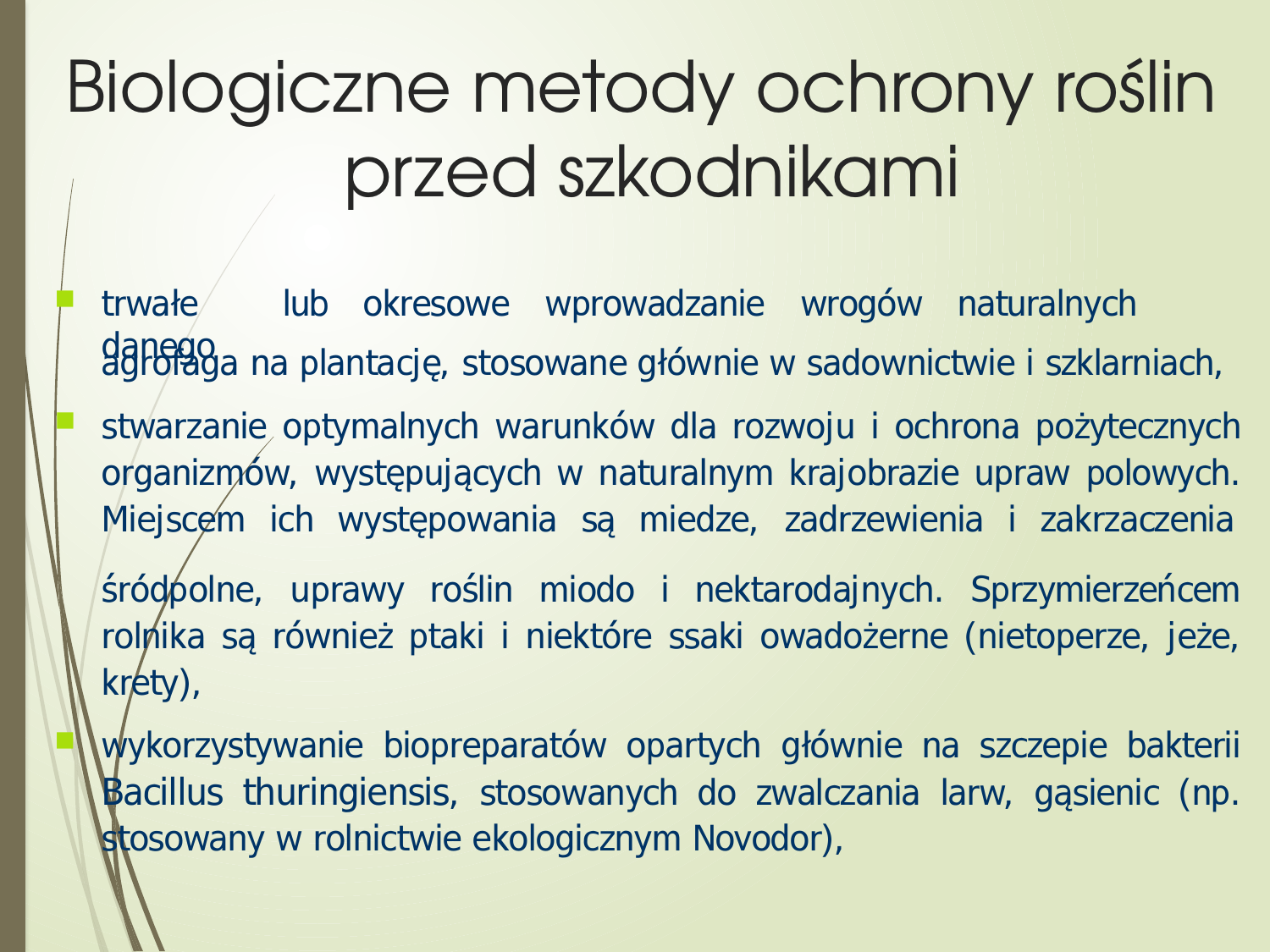

Biologiczne metody ochrony roślin przed szkodnikami
trwałe	lub	okresowe	wprowadzanie	wrogów	naturalnych	danego
agrofaga na plantację, stosowane głównie w sadownictwie i szklarniach,
stwarzanie optymalnych warunków dla rozwoju i ochrona pożytecznych organizmów, występujących w naturalnym krajobrazie upraw polowych. Miejscem  ich  występowania  są  miedze,  zadrzewienia  i  zakrzaczenia
śródpolne,  uprawy  roślin  miodo  i  nektarodajnych.  Sprzymierzeńcem rolnika są również ptaki i niektóre ssaki owadożerne (nietoperze, jeże, krety),
wykorzystywanie biopreparatów opartych głównie na szczepie bakterii Bacillus thuringiensis, stosowanych do zwalczania larw, gąsienic (np. stosowany w rolnictwie ekologicznym Novodor),